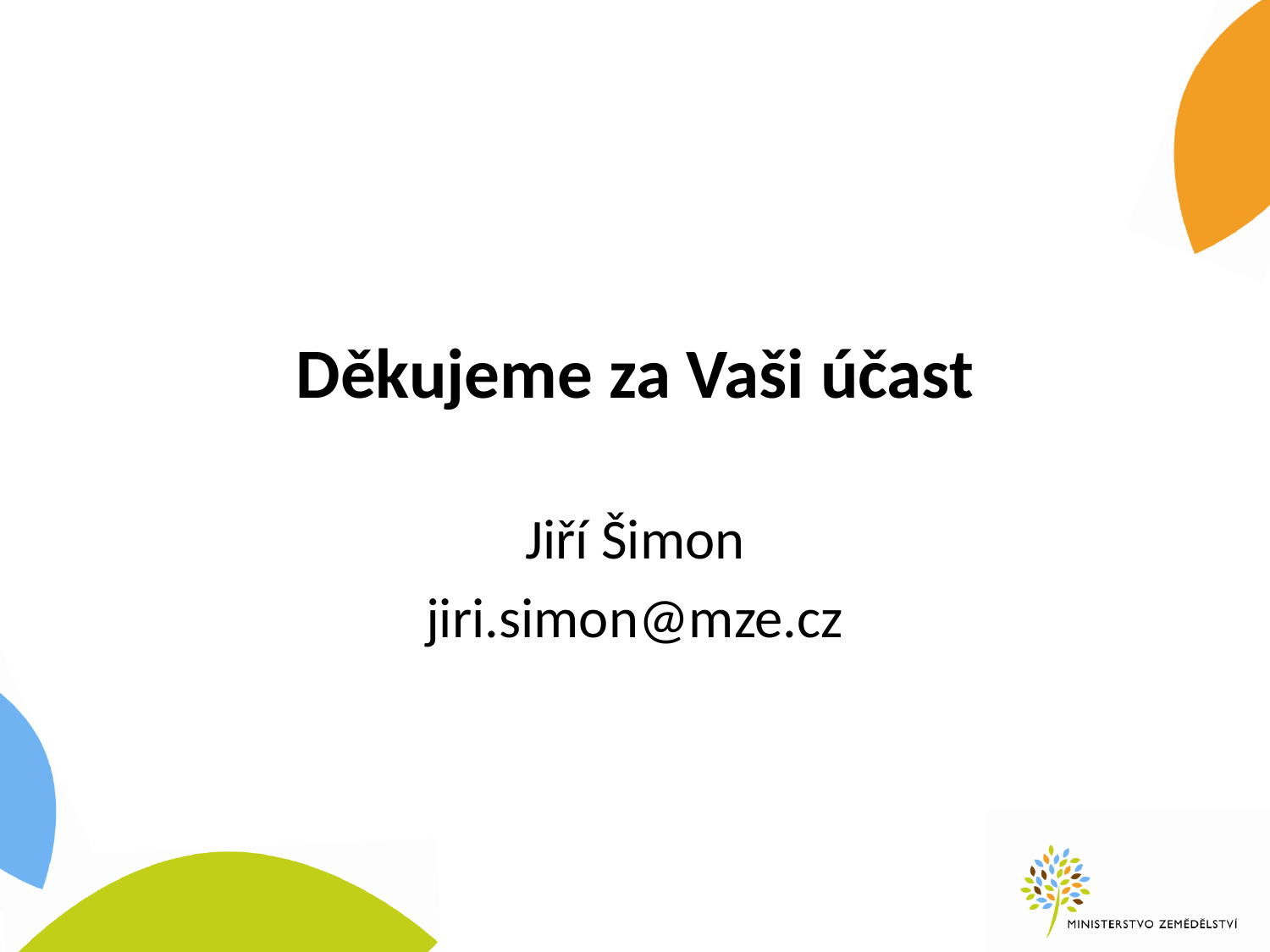

Děkujeme za Vaši účast

Jiří Šimon
jiri.simon@mze.cz